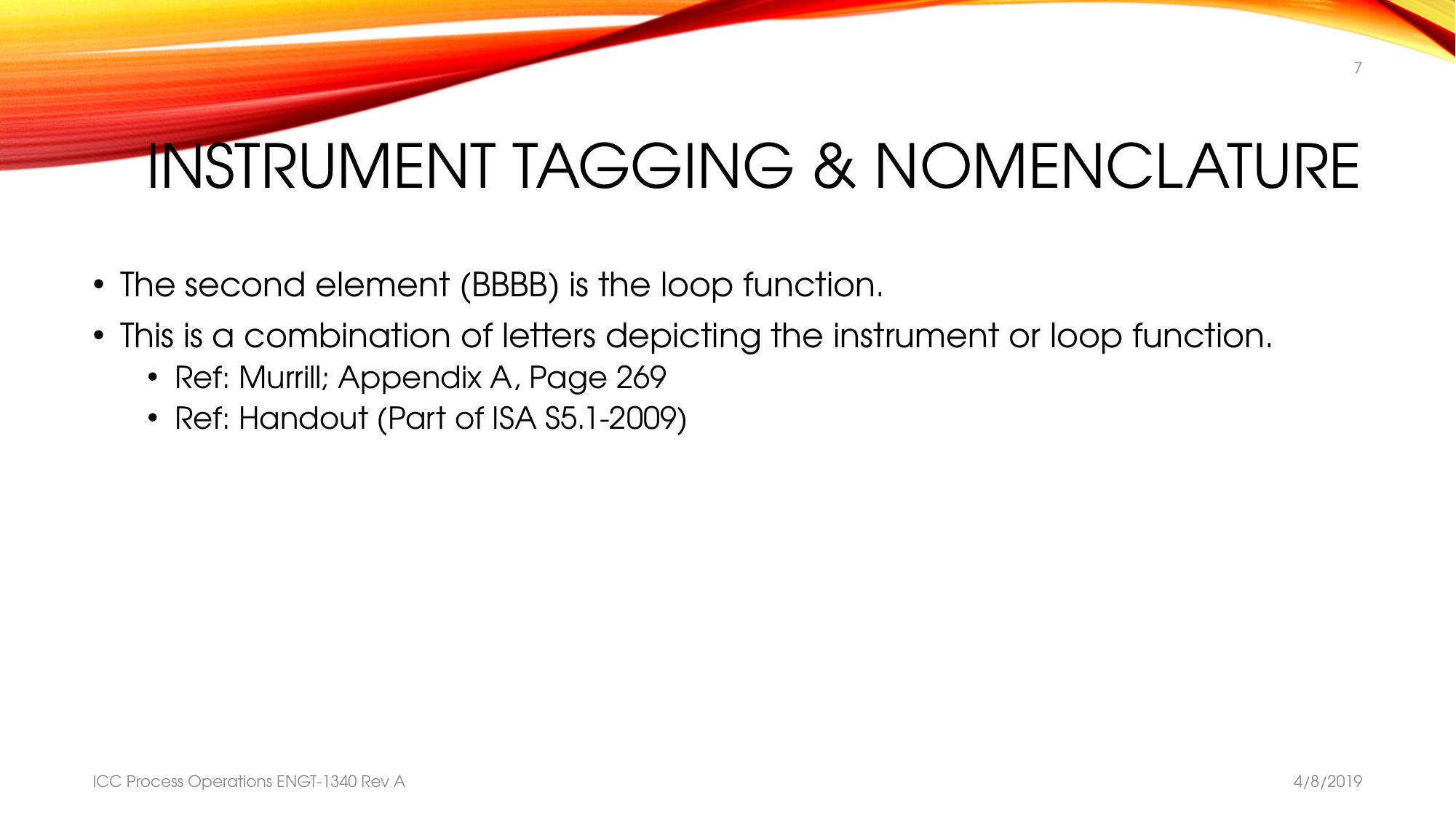

7
# Instrument tagging & nomenclature
The second element (BBBB) is the loop function.
This is a combination of letters depicting the instrument or loop function.
Ref: Murrill; Appendix A, Page 269
Ref: Handout (Part of ISA S5.1-2009)

ICC Process Operations ENGT-1340 Rev A
4/8/2019